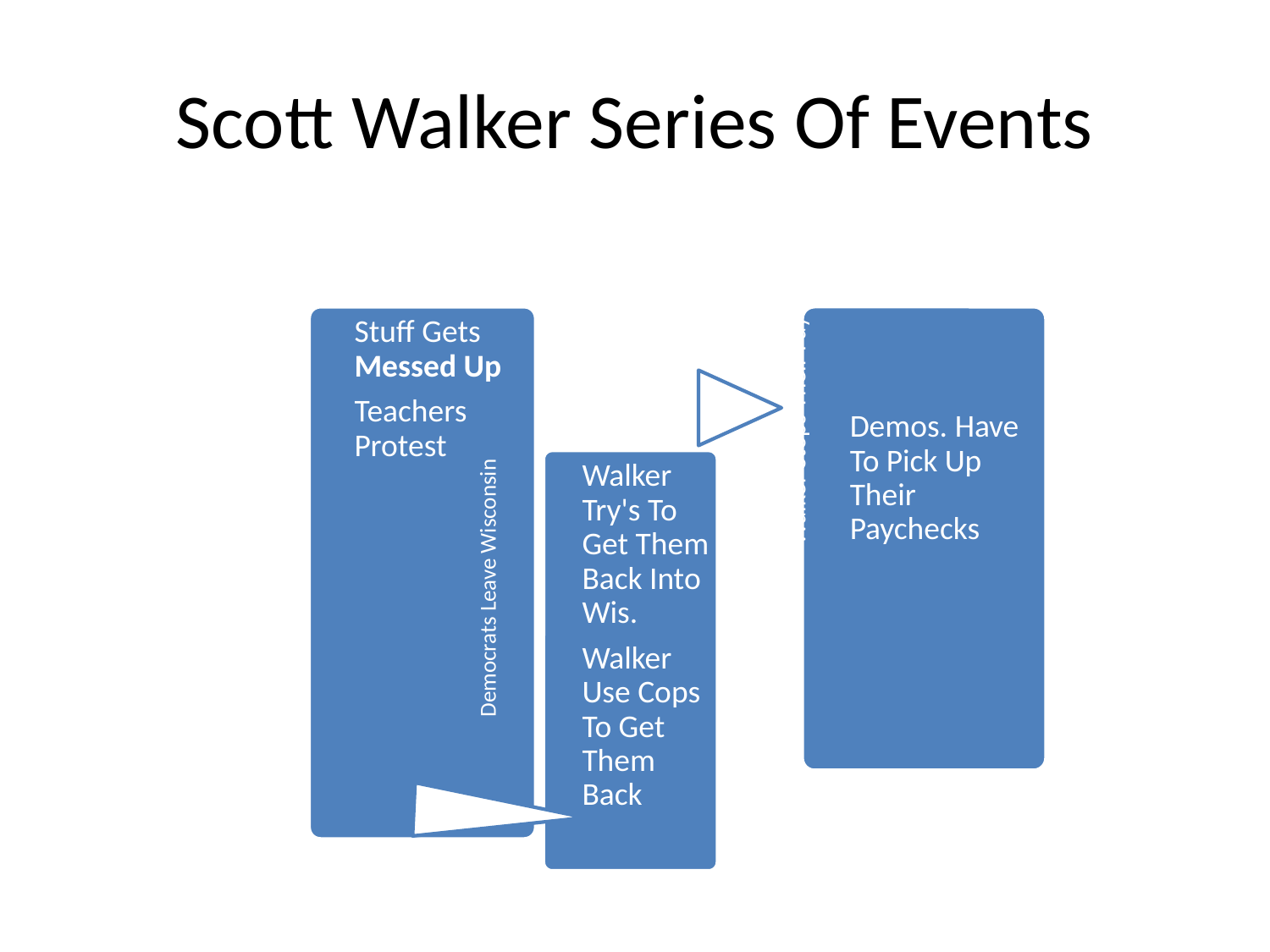

# Scott Walker Series Of Events
Walker New Governor
Stuff Gets Messed Up
Teachers Protest
Democrats Leave Wisconsin
Walker Try's To Get Them Back Into Wis.
Walker Use Cops To Get Them Back
Walker Stops Their Pay

Demos. Have To Pick Up Their Paychecks